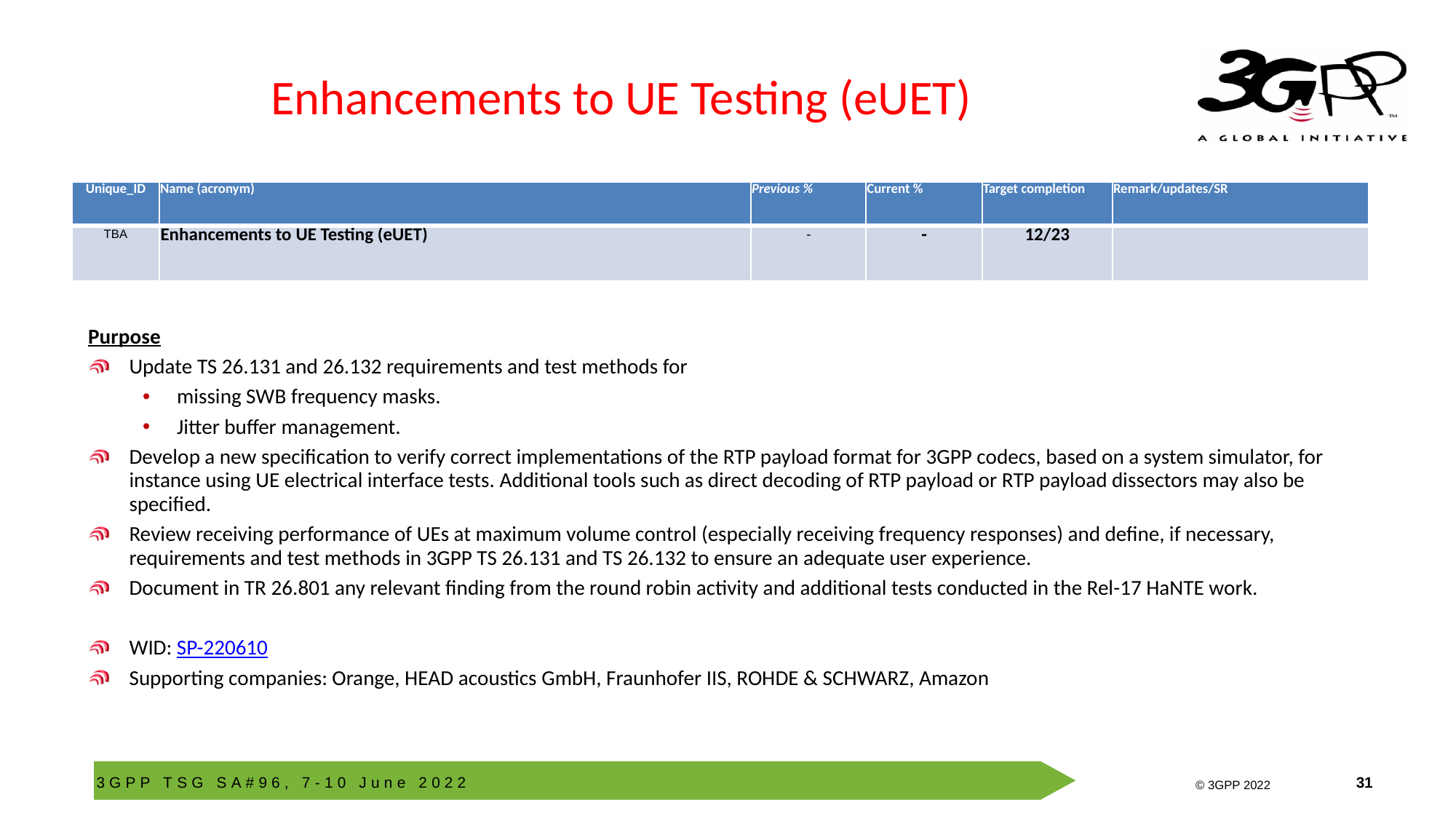

# Enhancements to UE Testing (eUET)
| Unique\_ID | Name (acronym) | Previous % | Current % | Target completion | Remark/updates/SR |
| --- | --- | --- | --- | --- | --- |
| TBA | Enhancements to UE Testing (eUET) | - | - | 12/23 |  |
Purpose
Update TS 26.131 and 26.132 requirements and test methods for
missing SWB frequency masks.
Jitter buffer management.
Develop a new specification to verify correct implementations of the RTP payload format for 3GPP codecs, based on a system simulator, for instance using UE electrical interface tests. Additional tools such as direct decoding of RTP payload or RTP payload dissectors may also be specified.
Review receiving performance of UEs at maximum volume control (especially receiving frequency responses) and define, if necessary, requirements and test methods in 3GPP TS 26.131 and TS 26.132 to ensure an adequate user experience.
Document in TR 26.801 any relevant finding from the round robin activity and additional tests conducted in the Rel-17 HaNTE work.

WID: SP-220610
Supporting companies: Orange, HEAD acoustics GmbH, Fraunhofer IIS, ROHDE & SCHWARZ, Amazon